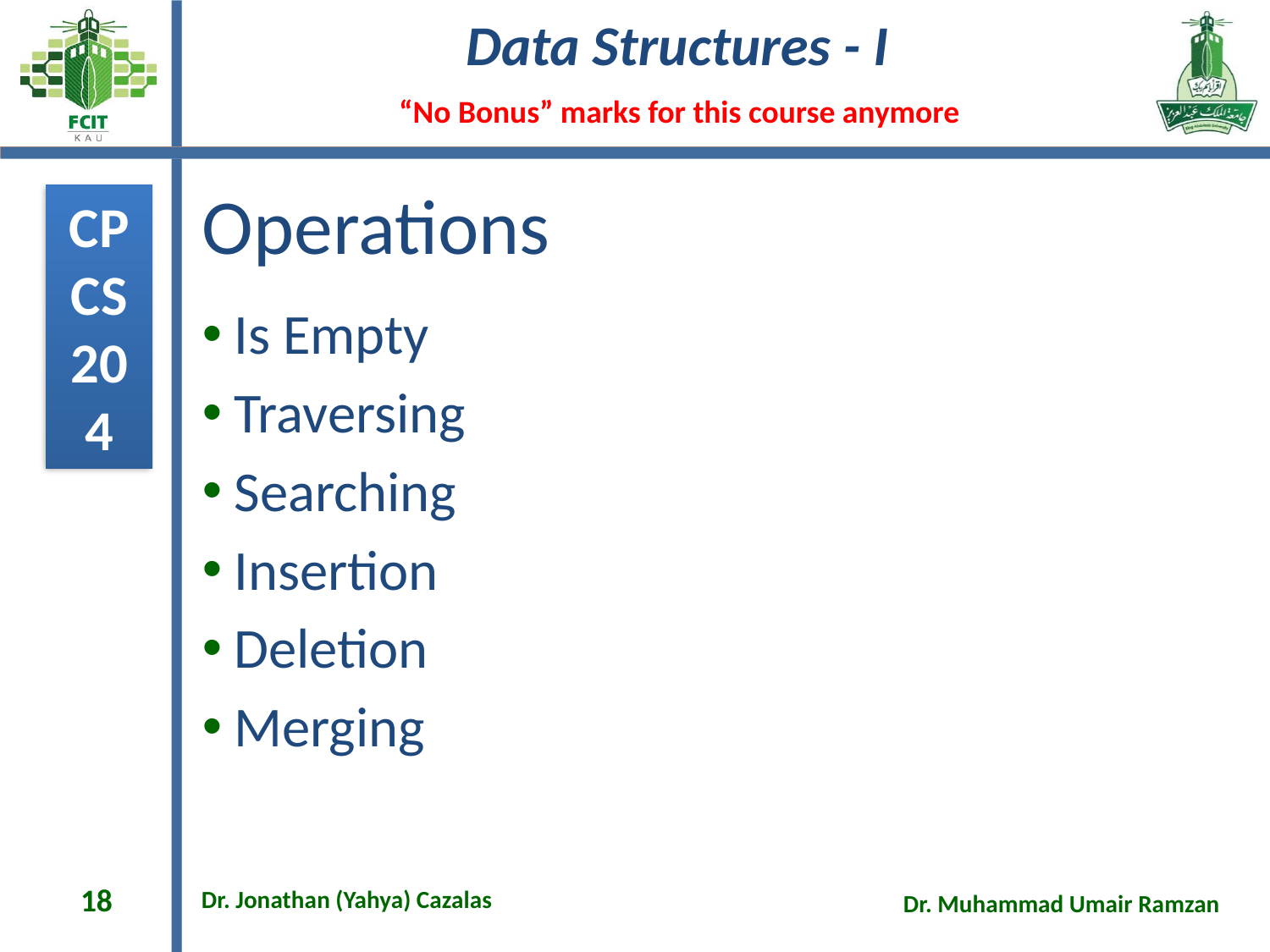

# Operations
Is Empty
Traversing
Searching
Insertion
Deletion
Merging

18